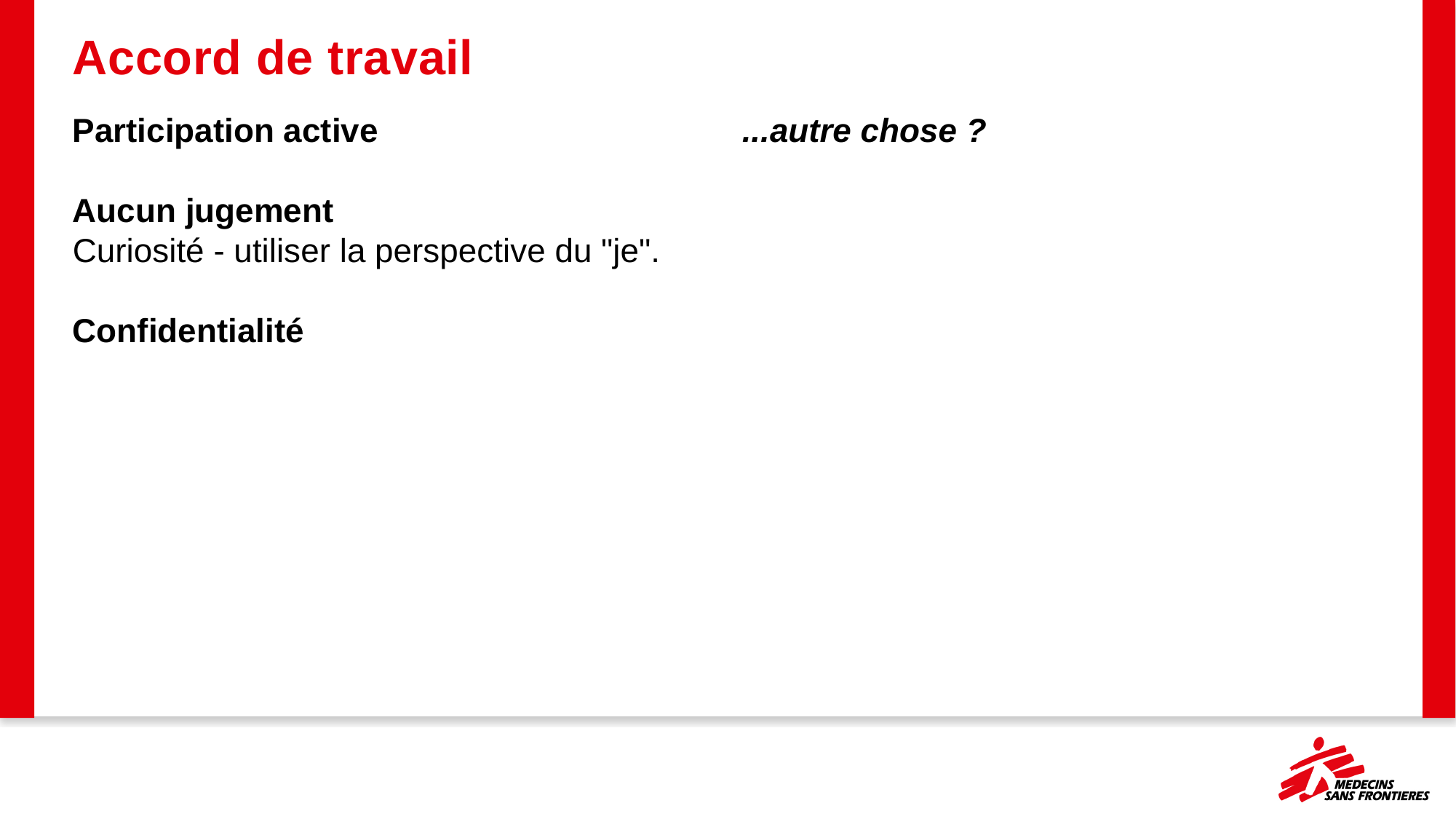

# Accord de travail
Participation active

Aucun jugement
Curiosité - utiliser la perspective du "je".

Confidentialité
...autre chose ?